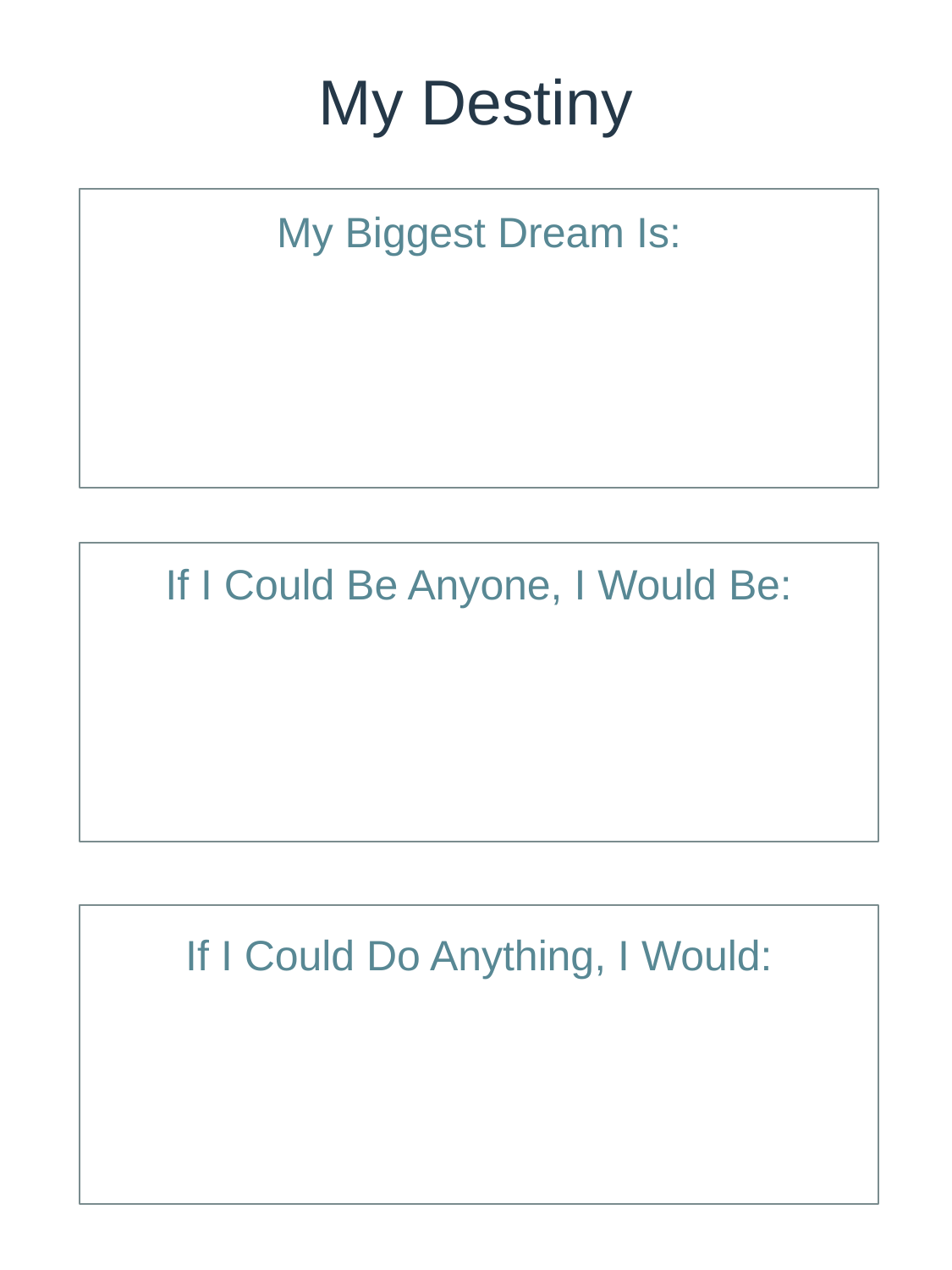

My Destiny

My Biggest Dream Is:

If I Could Be Anyone, I Would Be:

If I Could Do Anything, I Would: